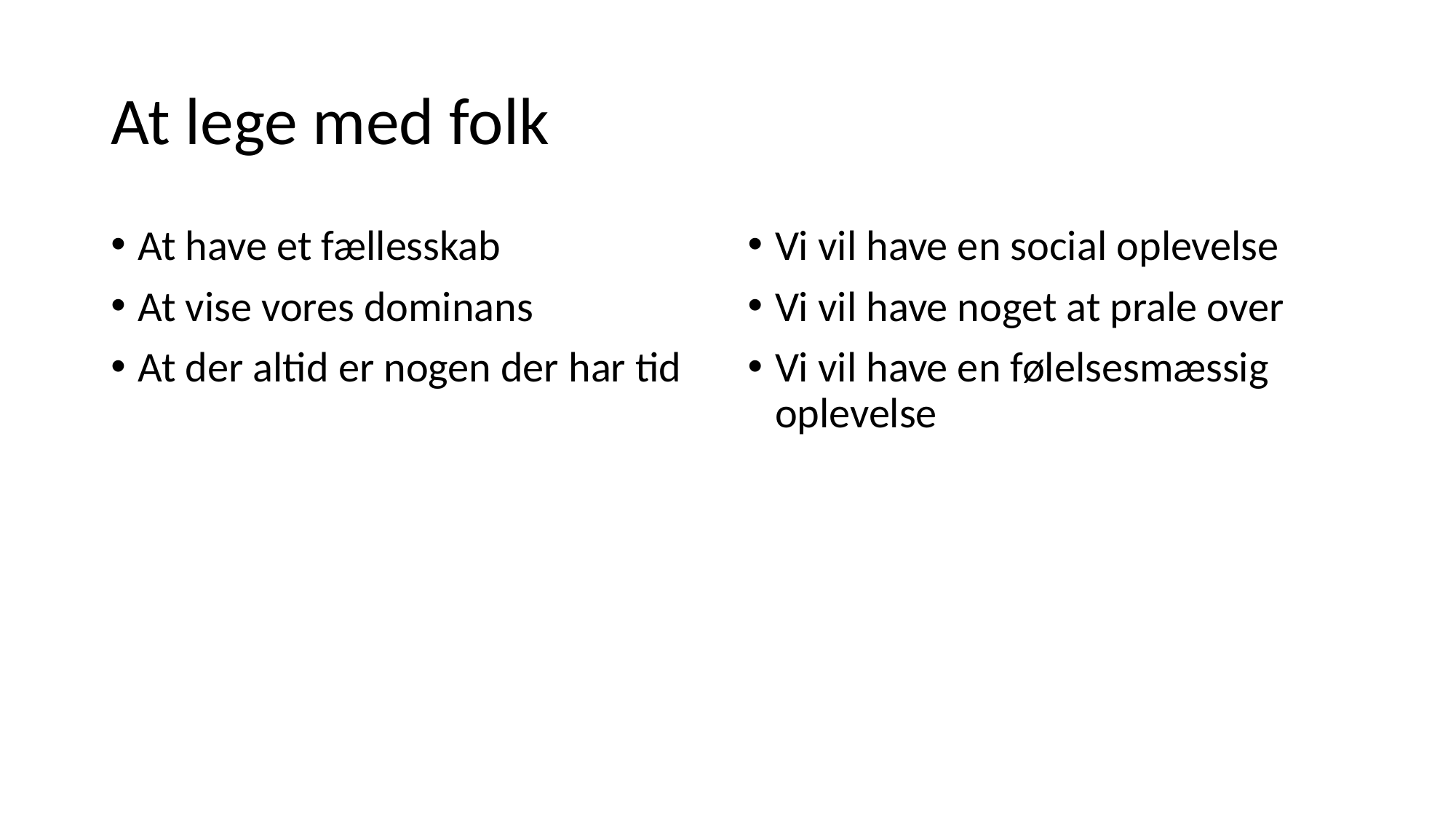

# At lege med folk
At have et fællesskab
At vise vores dominans
At der altid er nogen der har tid

Vi vil have en social oplevelse
Vi vil have noget at prale over
Vi vil have en følelsesmæssig oplevelse